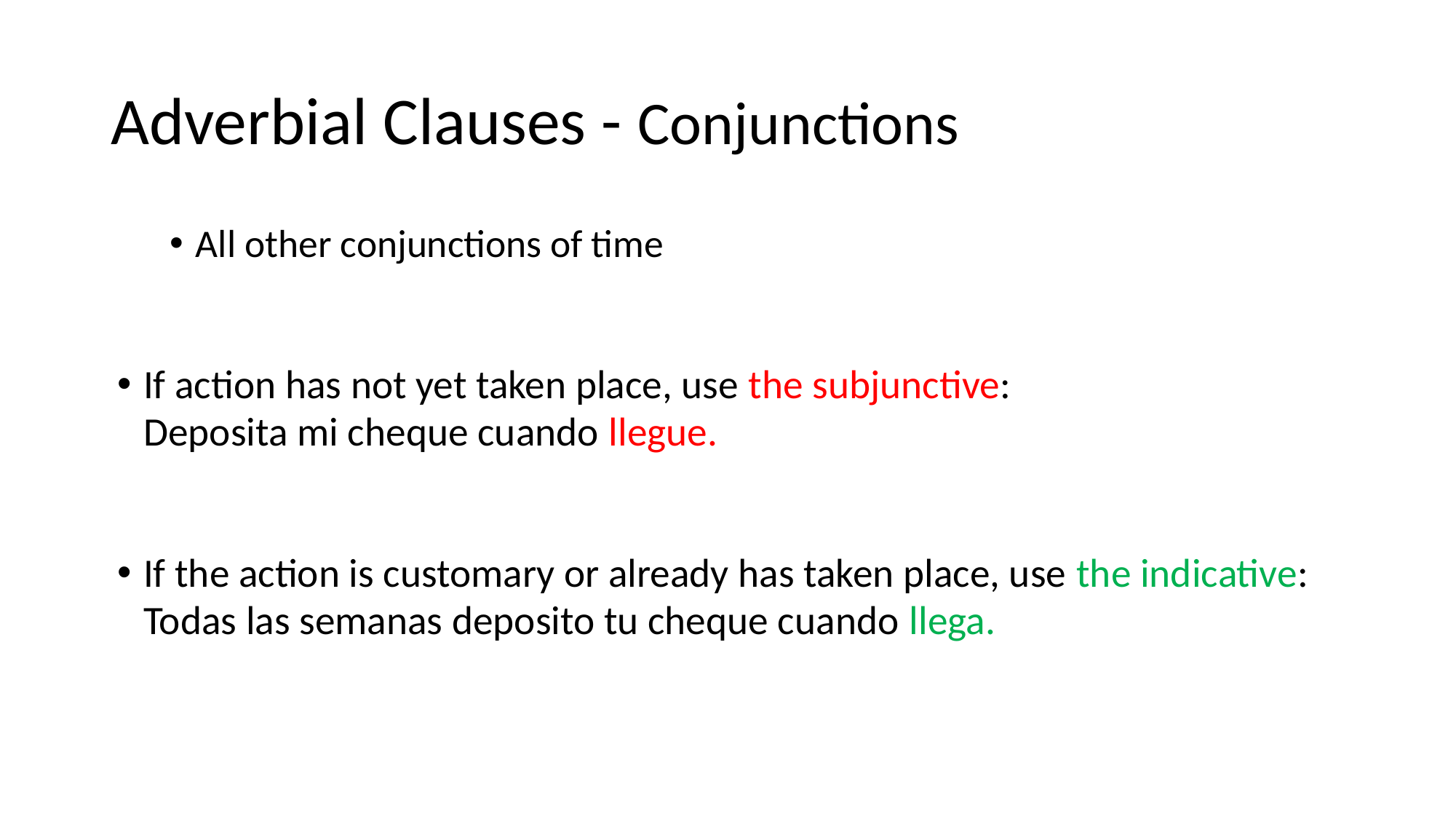

# Adverbial Clauses - Conjunctions
All other conjunctions of time

If action has not yet taken place, use the subjunctive:
	Deposita mi cheque cuando llegue.

If the action is customary or already has taken place, use the indicative:
	Todas las semanas deposito tu cheque cuando llega.